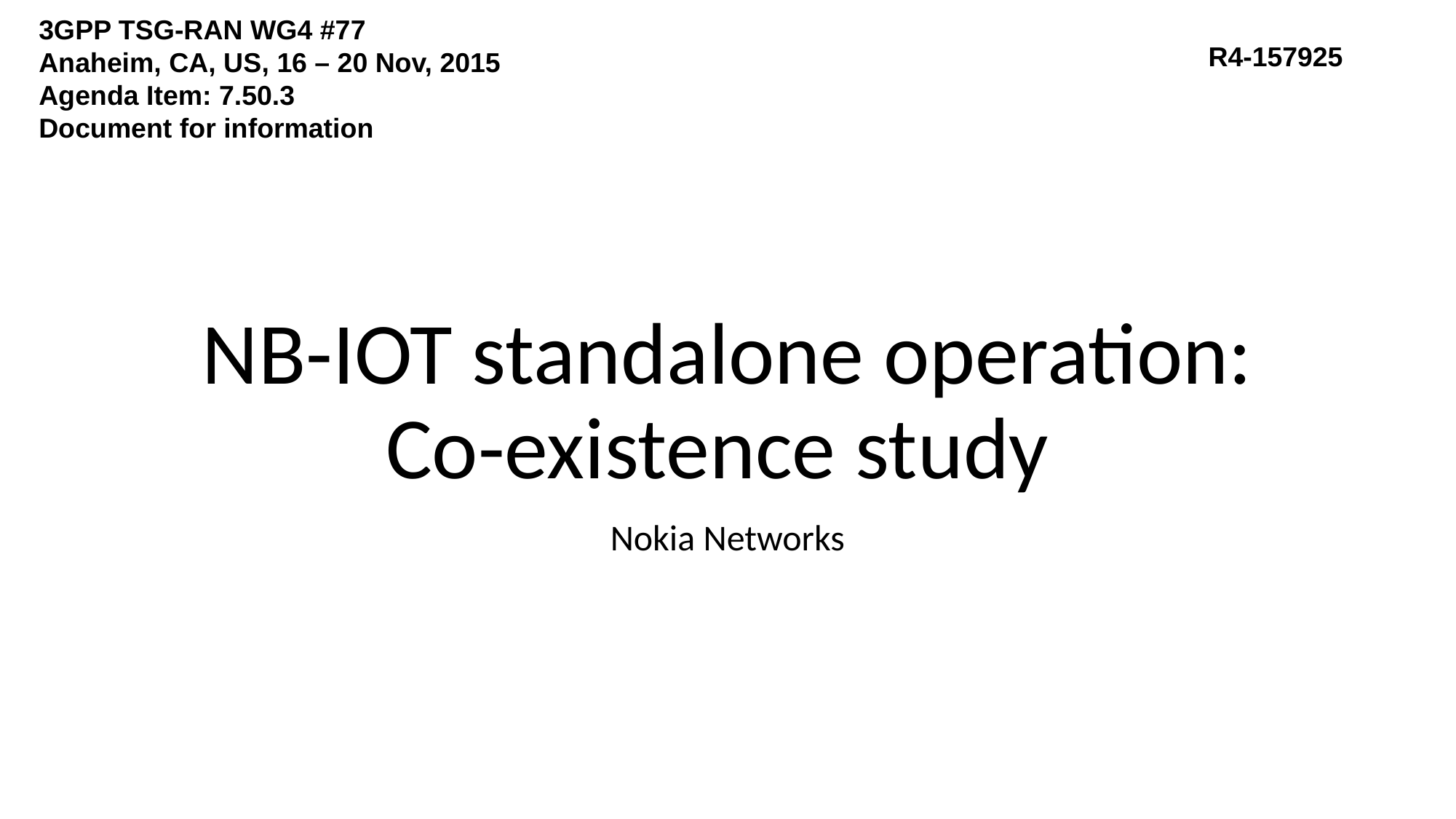

3GPP TSG-RAN WG4 #77
Anaheim, CA, US, 16 – 20 Nov, 2015
Agenda Item: 7.50.3
Document for information
R4-157925
# NB-IOT standalone operation: Co-existence study
Nokia Networks